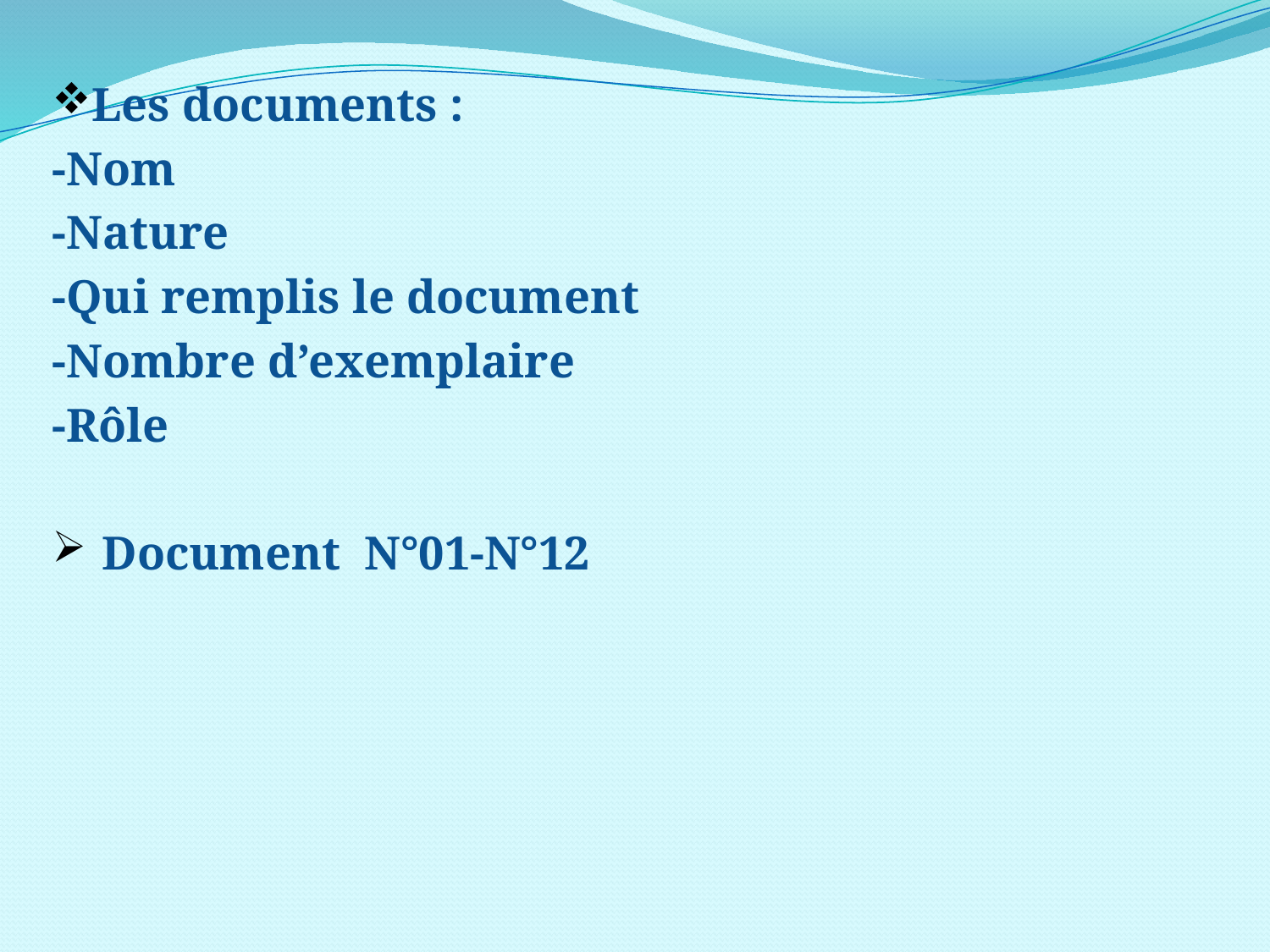

#
Les documents :
-Nom
-Nature
-Qui remplis le document
-Nombre d’exemplaire
-Rôle

 Document  N°01-N°12